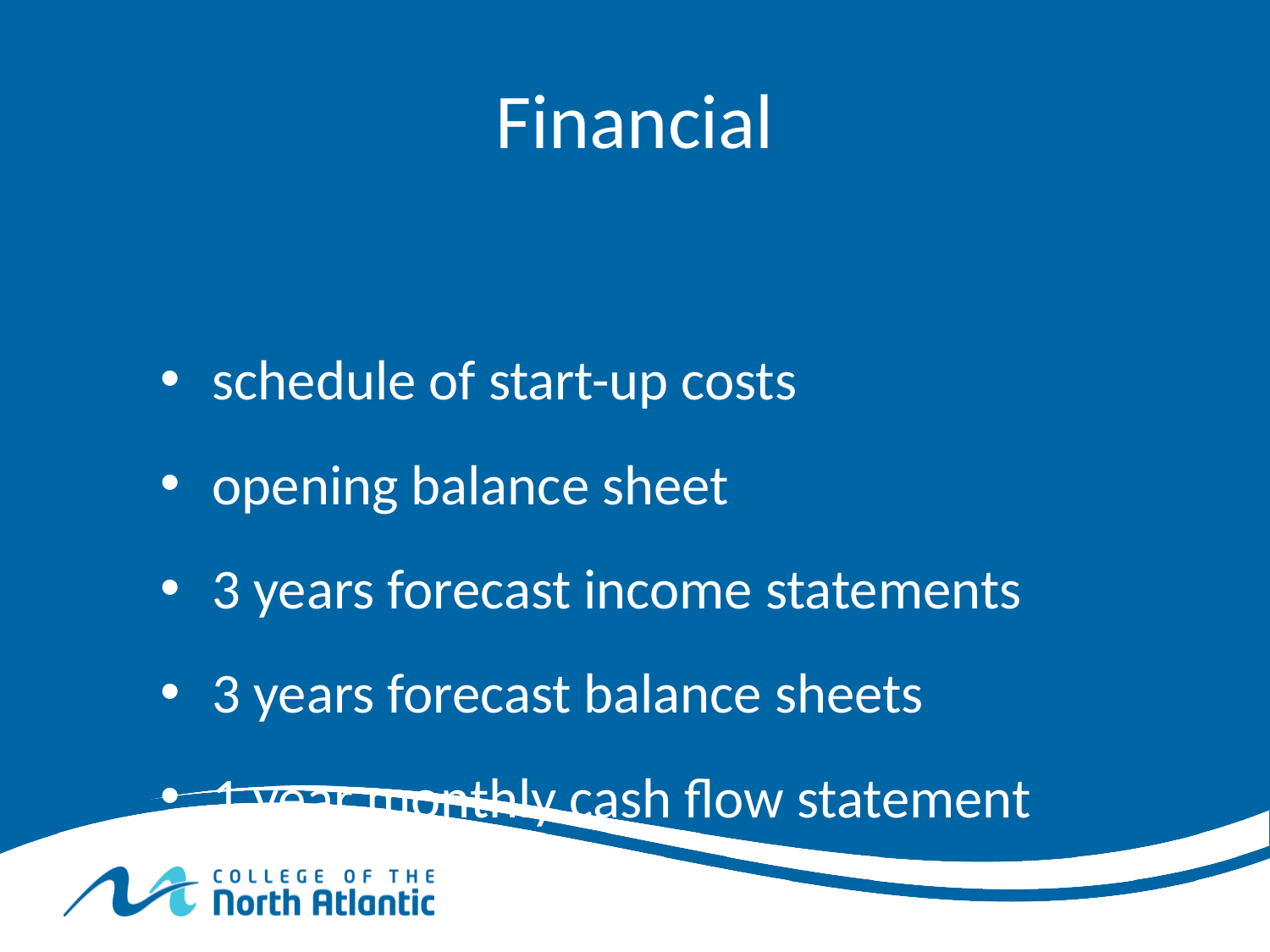

# Financial

schedule of start-up costs
opening balance sheet
3 years forecast income statements
3 years forecast balance sheets
1 year monthly cash flow statement